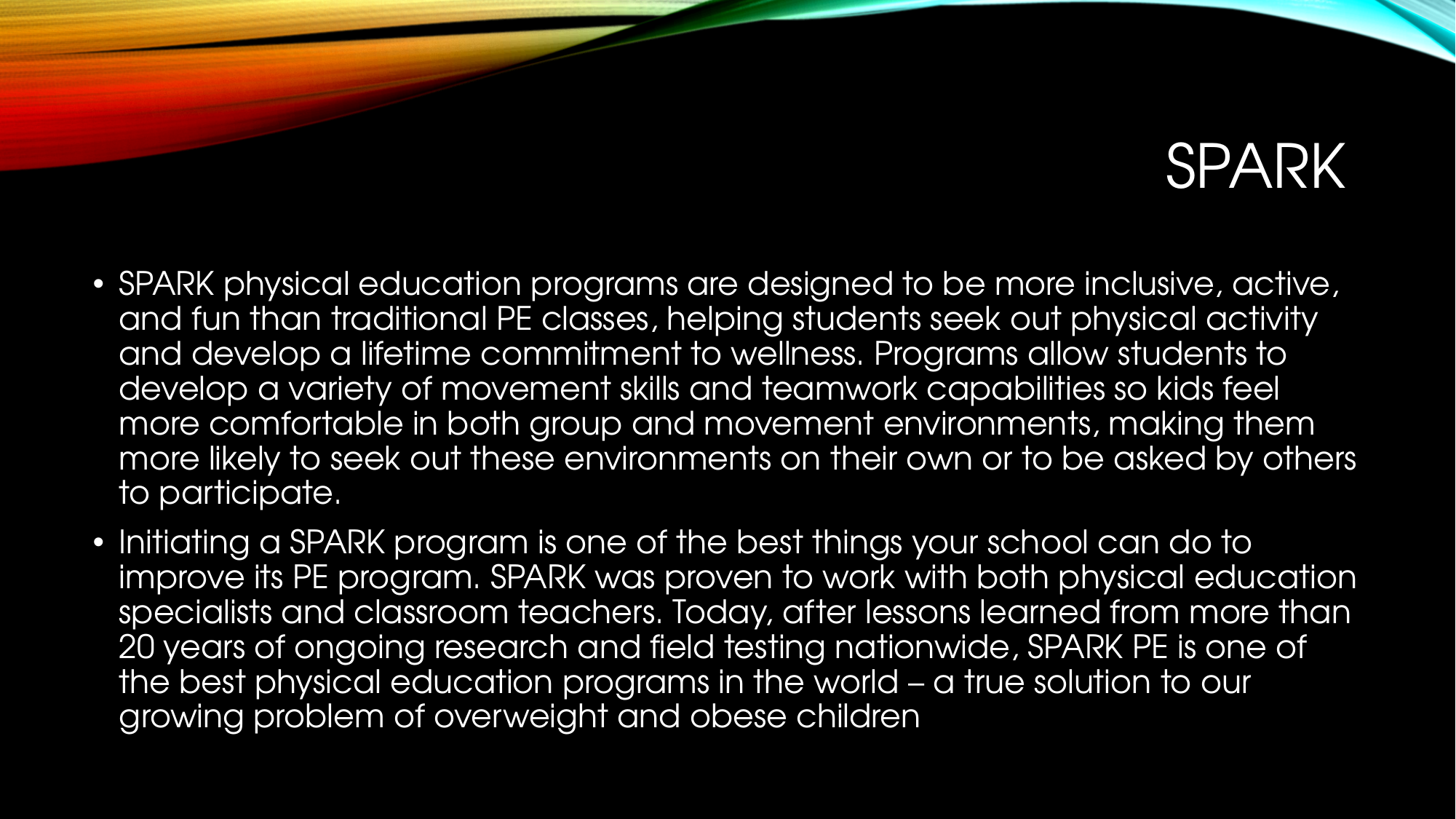

# SPARK
SPARK physical education programs are designed to be more inclusive, active, and fun than traditional PE classes, helping students seek out physical activity and develop a lifetime commitment to wellness. Programs allow students to develop a variety of movement skills and teamwork capabilities so kids feel more comfortable in both group and movement environments, making them more likely to seek out these environments on their own or to be asked by others to participate.
Initiating a SPARK program is one of the best things your school can do to improve its PE program. SPARK was proven to work with both physical education specialists and classroom teachers. Today, after lessons learned from more than 20 years of ongoing research and field testing nationwide, SPARK PE is one of the best physical education programs in the world – a true solution to our growing problem of overweight and obese children